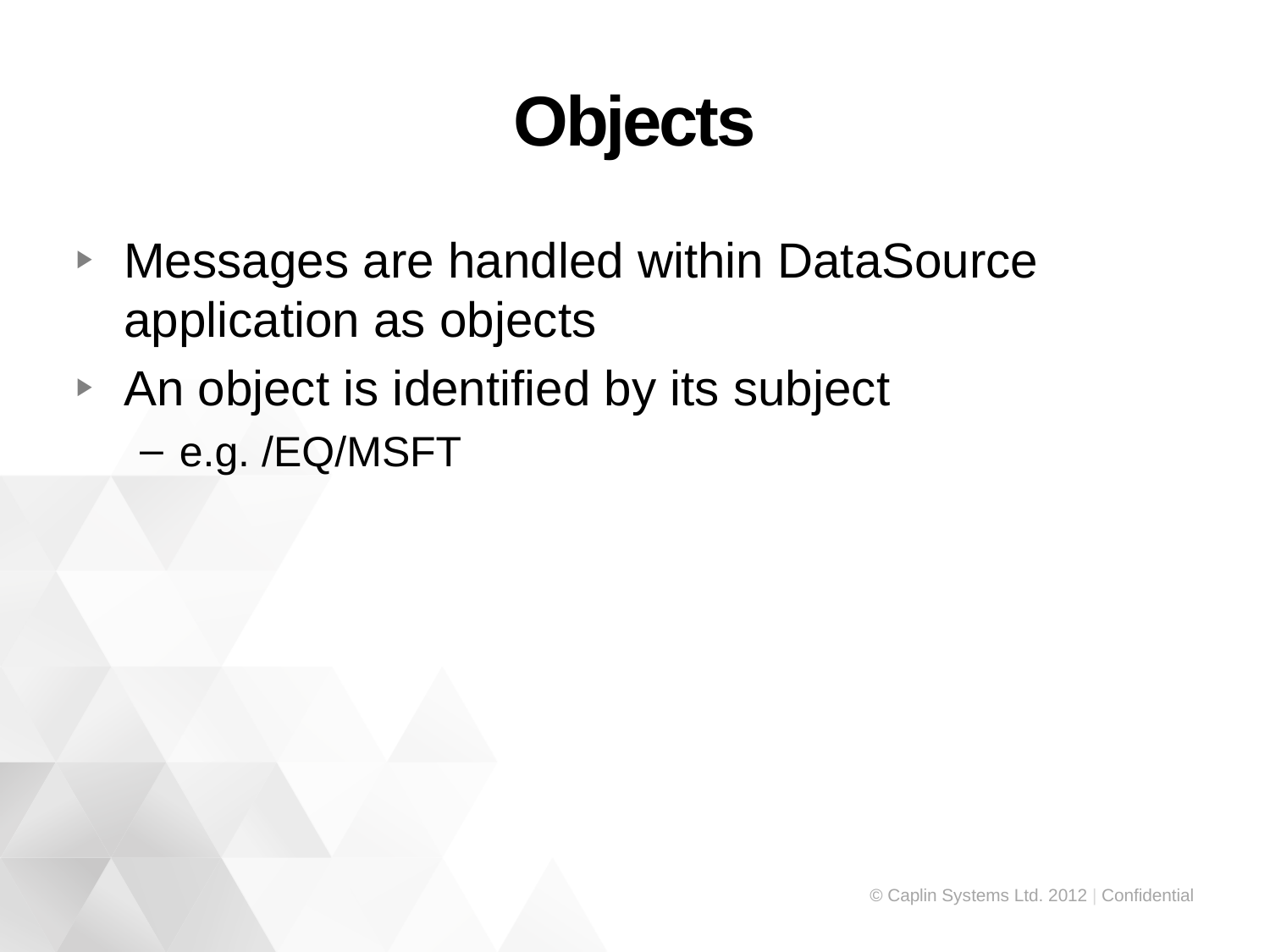

# Objects
Messages are handled within DataSource application as objects
An object is identified by its subject
e.g. /EQ/MSFT